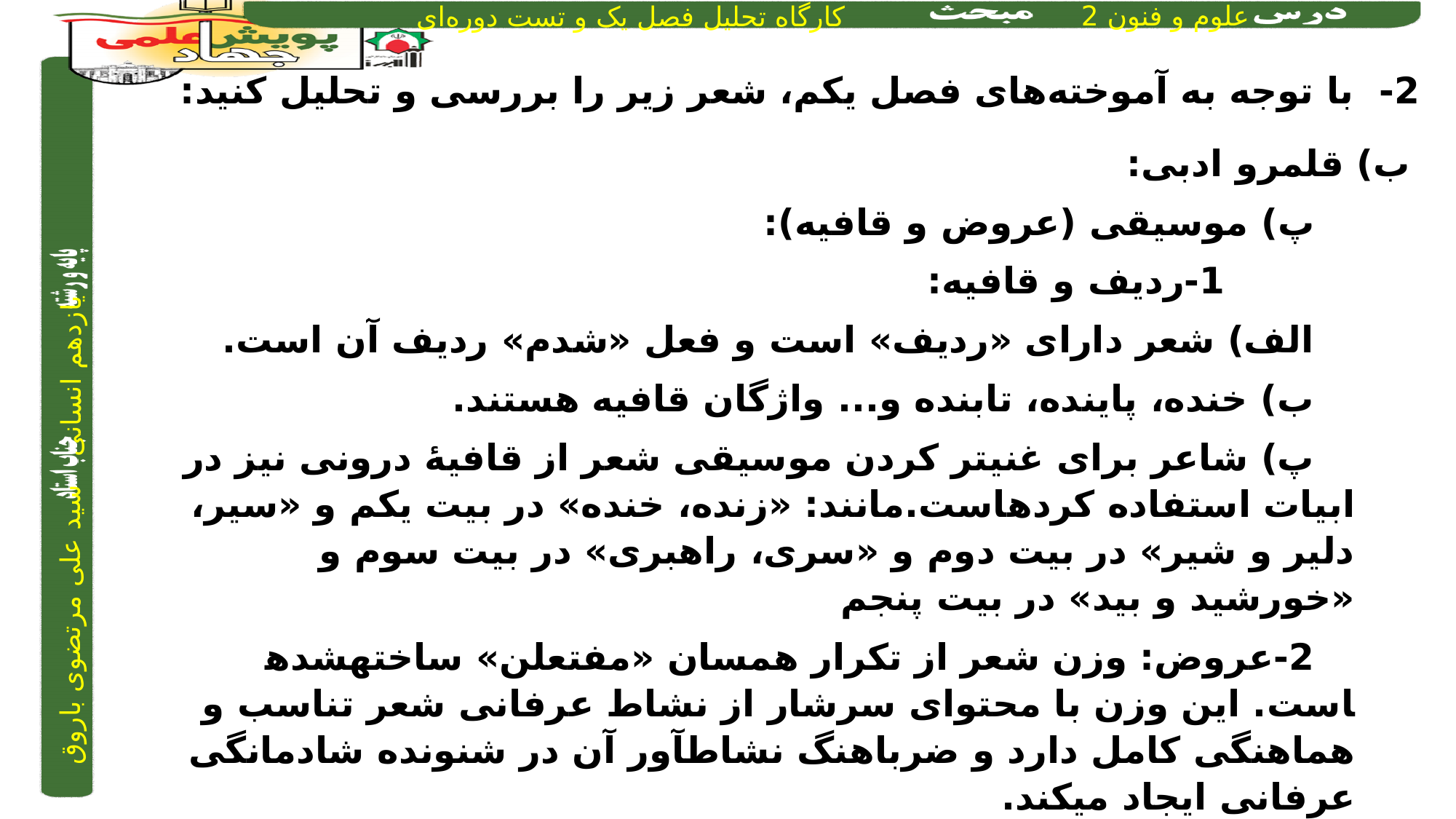

2-  با توجه به آموخته‌های فصل یکم، شعر زیر را بررسی و تحلیل کنید:
ب) قلمرو ادبی:
پ) موسیقی (عروض و قافیه):
       1-ردیف و قافیه:
	الف) شعر دارای «ردیف» است و فعل «شدم» ردیف آن است.
	ب) خنده، پاینده، تابنده و... واژگان قافیه هستند.
	پ) شاعر برای غنی­تر کردن موسیقی شعر از قافیۀ درونی نیز در ابیات استفاده کرده­است.مانند: «زنده، خنده» در بیت یکم و «سیر، دلیر و شیر» در بیت دوم و «سری، راهبری» در بیت سوم و «خورشید و بید» در بیت پنجم
2-عروض: وزن شعر از تکرار همسان «مفتعلن» ساخته­شده­است. این وزن با محتوای سرشار از نشاط عرفانی شعر تناسب و هماهنگی کامل دارد و ضرباهنگ نشاط­آور آن در شنونده شادمانگی عرفانی ایجاد می­کند.